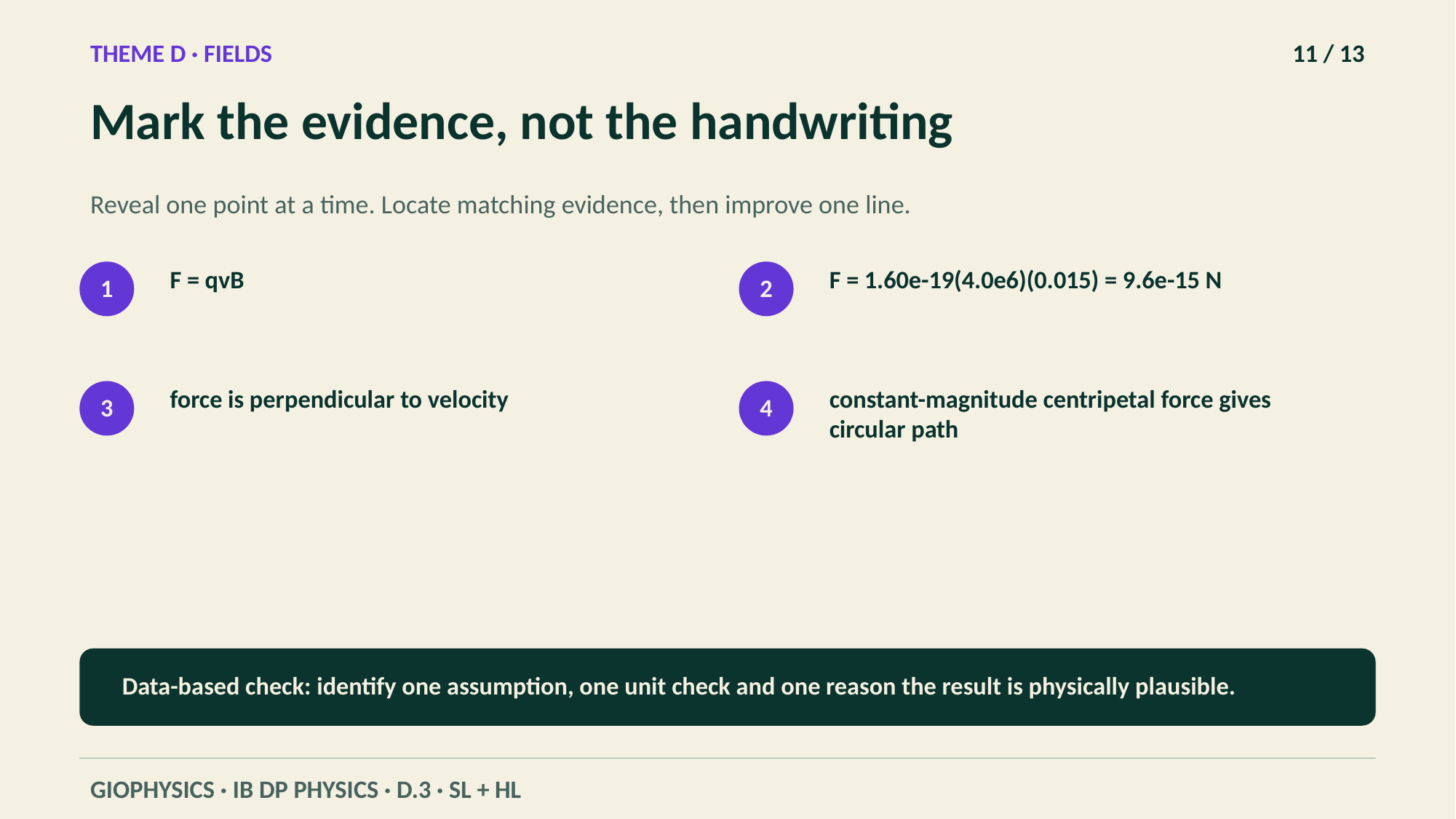

THEME D · FIELDS
11 / 13
Mark the evidence, not the handwriting
Reveal one point at a time. Locate matching evidence, then improve one line.
F = qvB
F = 1.60e-19(4.0e6)(0.015) = 9.6e-15 N

1
2
force is perpendicular to velocity
constant-magnitude centripetal force gives circular path

3
4

Data-based check: identify one assumption, one unit check and one reason the result is physically plausible.

GIOPHYSICS · IB DP PHYSICS · D.3 · SL + HL